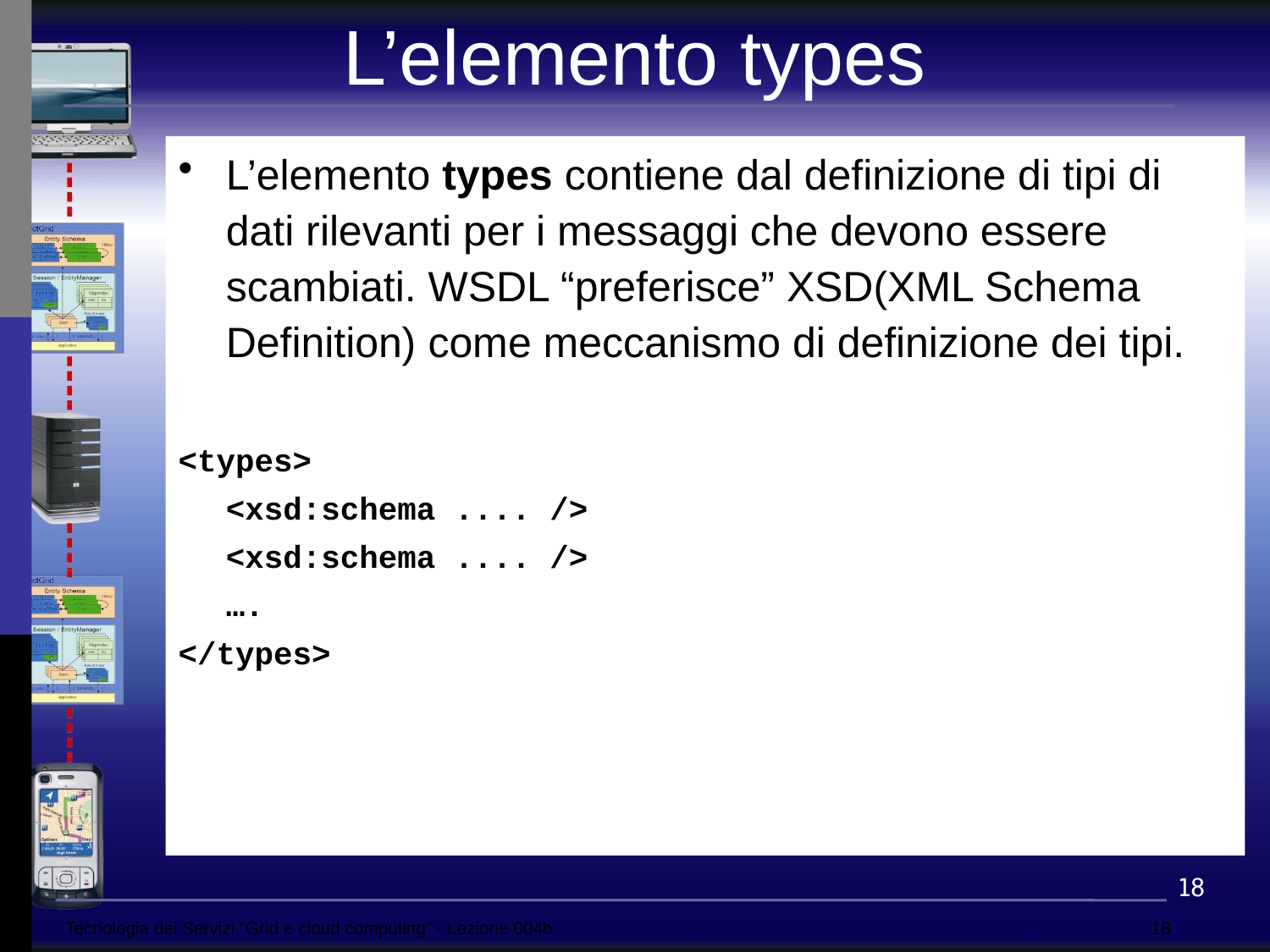

L’elemento types
L’elemento types contiene dal definizione di tipi di dati rilevanti per i messaggi che devono essere scambiati. WSDL “preferisce” XSD(XML Schema Definition) come meccanismo di definizione dei tipi.

<types>
	<xsd:schema .... />
	<xsd:schema .... />
	….
</types>